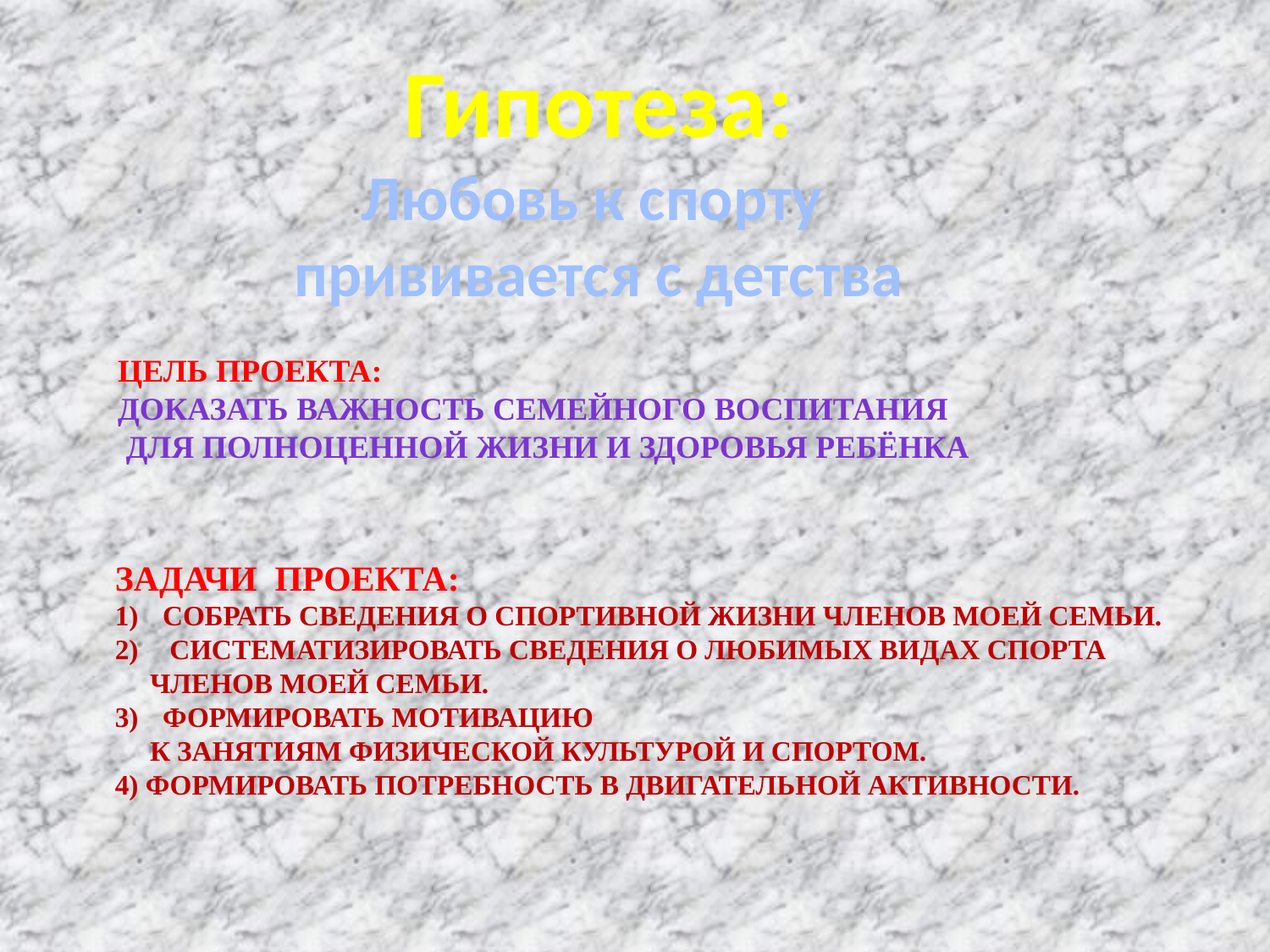

Гипотеза:
Любовь к спорту
прививается с детства
ЦЕЛЬ ПРОЕКТА:
доказать важность семейного воспитания
 для полноценной жизни и здоровья ребёнка
ЗАДАЧИ  ПРОЕКТА:
Собрать сведения о спортивной жизни членов моей семьи.
 систематизировать сведения о любимых видах спорта
     членов моей семьи.
Формировать мотивацию
     к занятиям физической культурой и спортом.
4) Формировать потребность в двигательной активности.